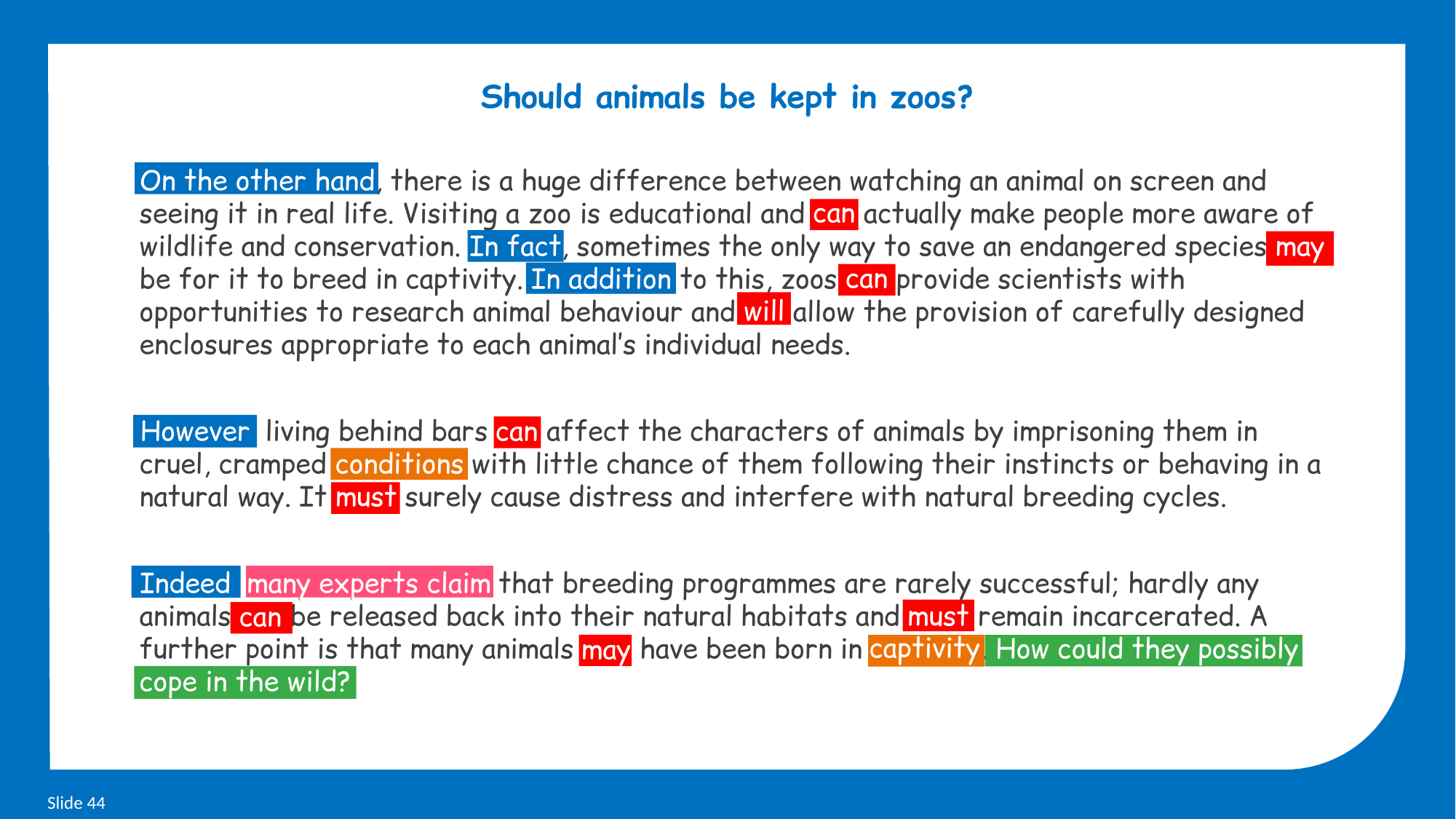

Should animals be kept in zoos?
On the other hand

On the other hand, there is a huge difference between watching an animal on screen and seeing it in real life. Visiting a zoo is educational and can actually make people more aware of wildlife and conservation. In fact, sometimes the only way to save an endangered species may be for it to breed in captivity. In addition to this, zoos can provide scientists with opportunities to research animal behaviour and will allow the provision of carefully designed enclosures appropriate to each animal’s individual needs.

However, living behind bars can affect the characters of animals by imprisoning them in cruel, cramped conditions with little chance of them following their instincts or behaving in a natural way. It must surely cause distress and interfere with natural breeding cycles.

Indeed, many experts claim that breeding programmes are rarely successful; hardly any animals can be released back into their natural habitats and must remain incarcerated. A further point is that many animals may have been born in captivity. How could they possibly cope in the wild?
can

may

 In fact

 can

In addition

 will

can

However

 conditions

must

Indeed

many experts claim

must

can

captivity

How could they possibly

may

cope in the wild?

Slide 44